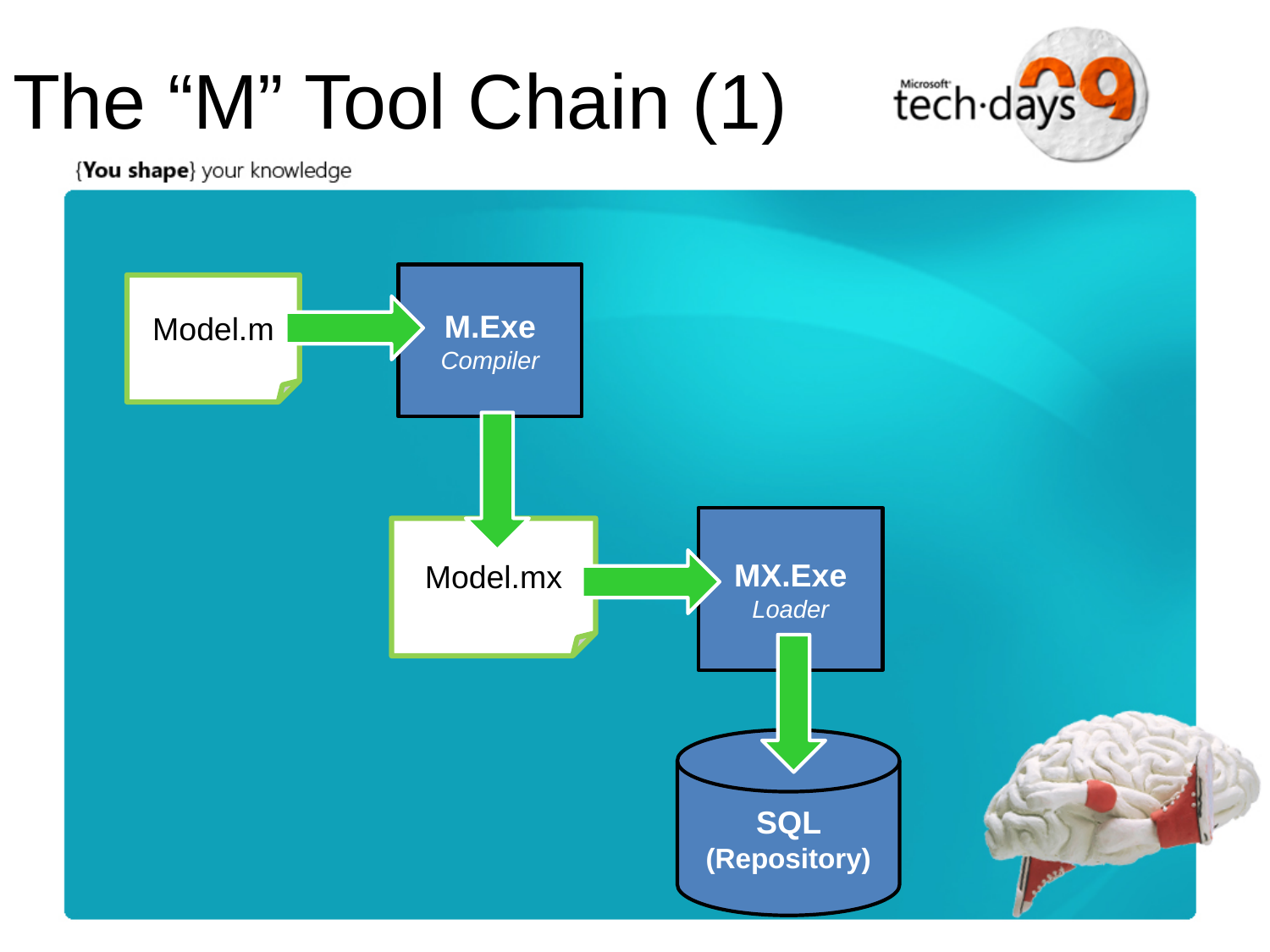

The “M” Tool Chain (1)
M.Exe
Compiler
Model.m

MX.Exe
Loader
Model.mx

SQL (Repository)